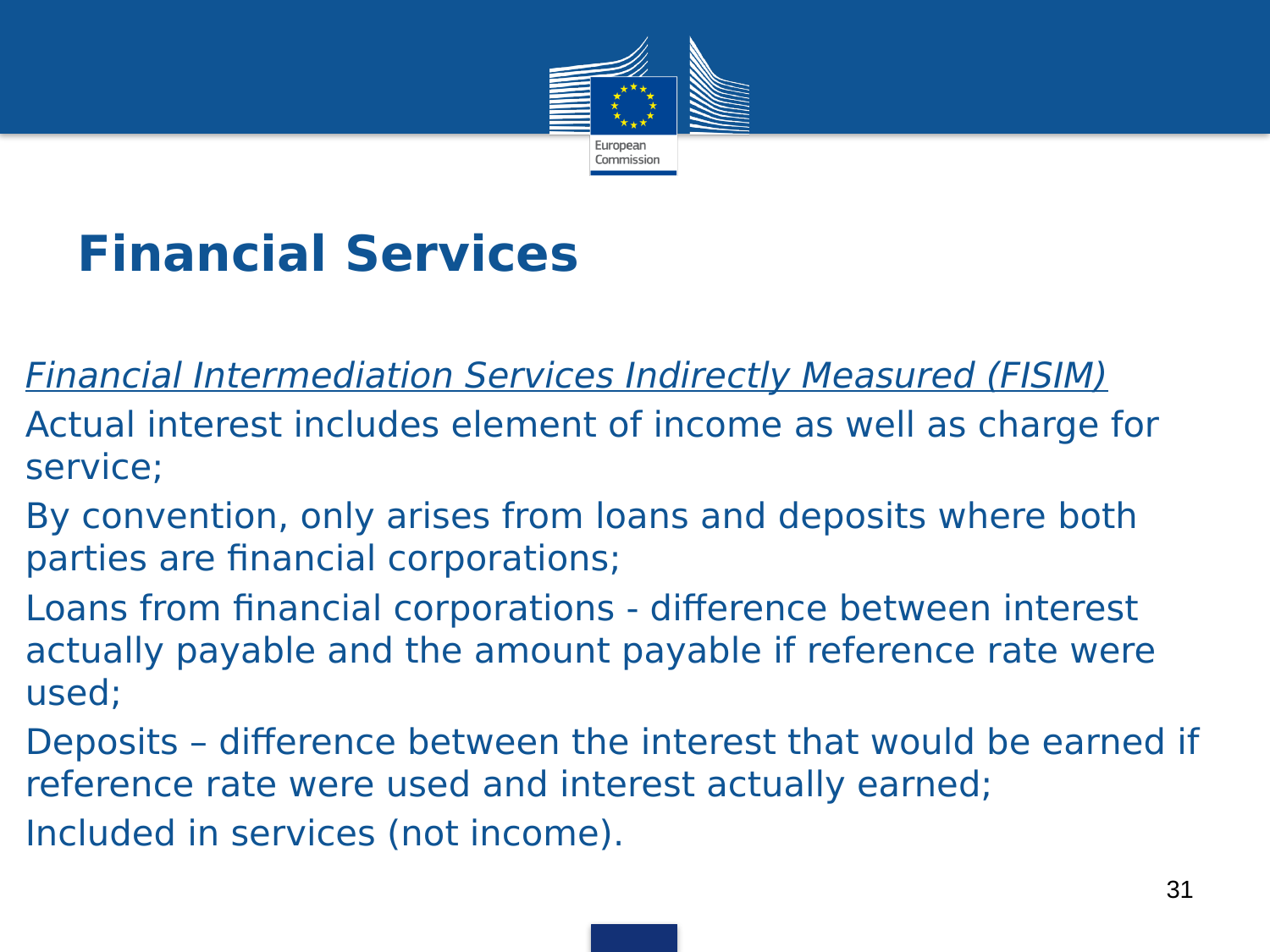

# Financial Services
Financial Intermediation Services Indirectly Measured (FISIM)
Actual interest includes element of income as well as charge for service;
By convention, only arises from loans and deposits where both parties are financial corporations;
Loans from financial corporations - difference between interest actually payable and the amount payable if reference rate were used;
Deposits – difference between the interest that would be earned if reference rate were used and interest actually earned;
Included in services (not income).
31